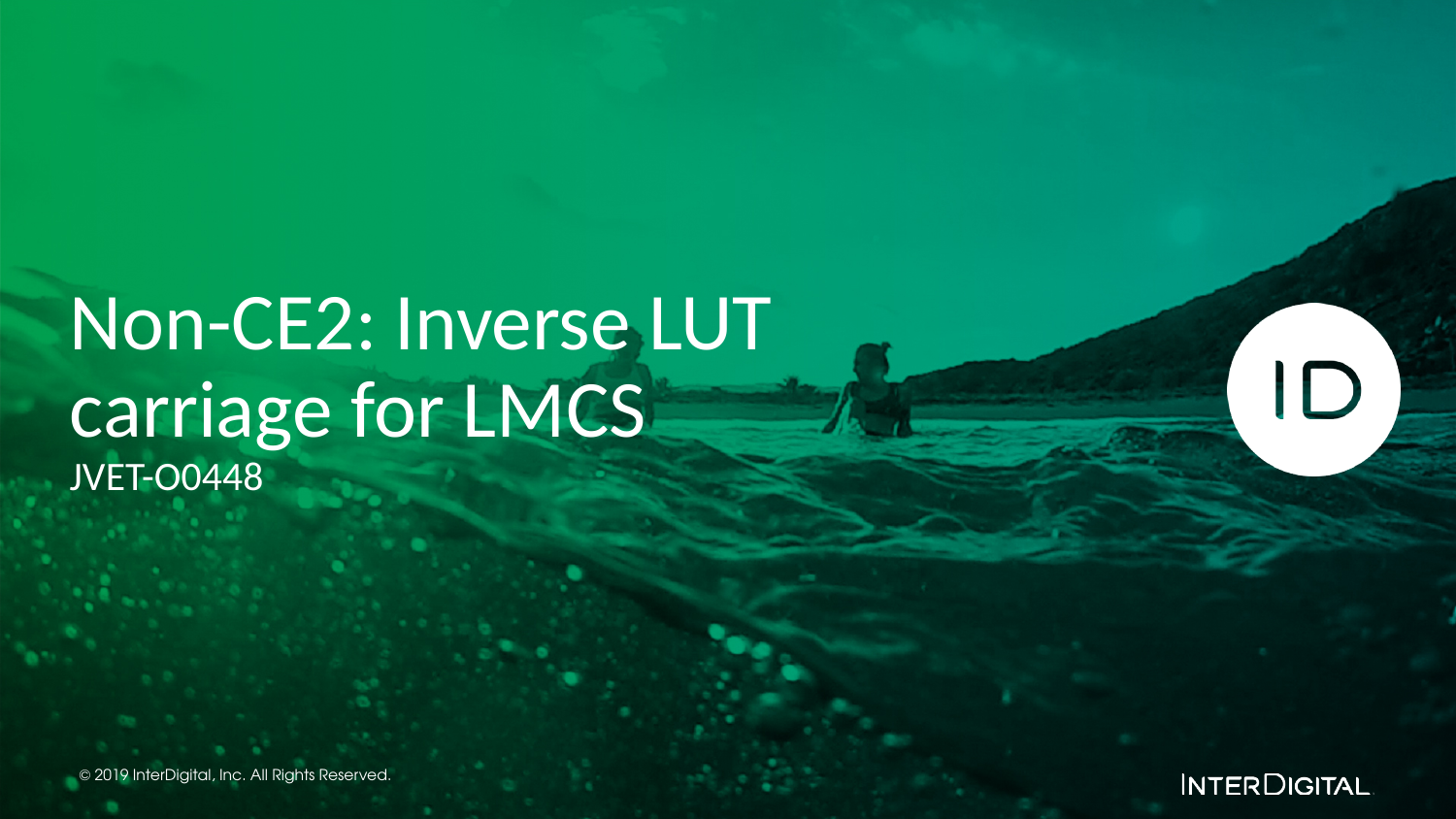

Non-CE2: Inverse LUT carriage for LMCS
JVET-O0448